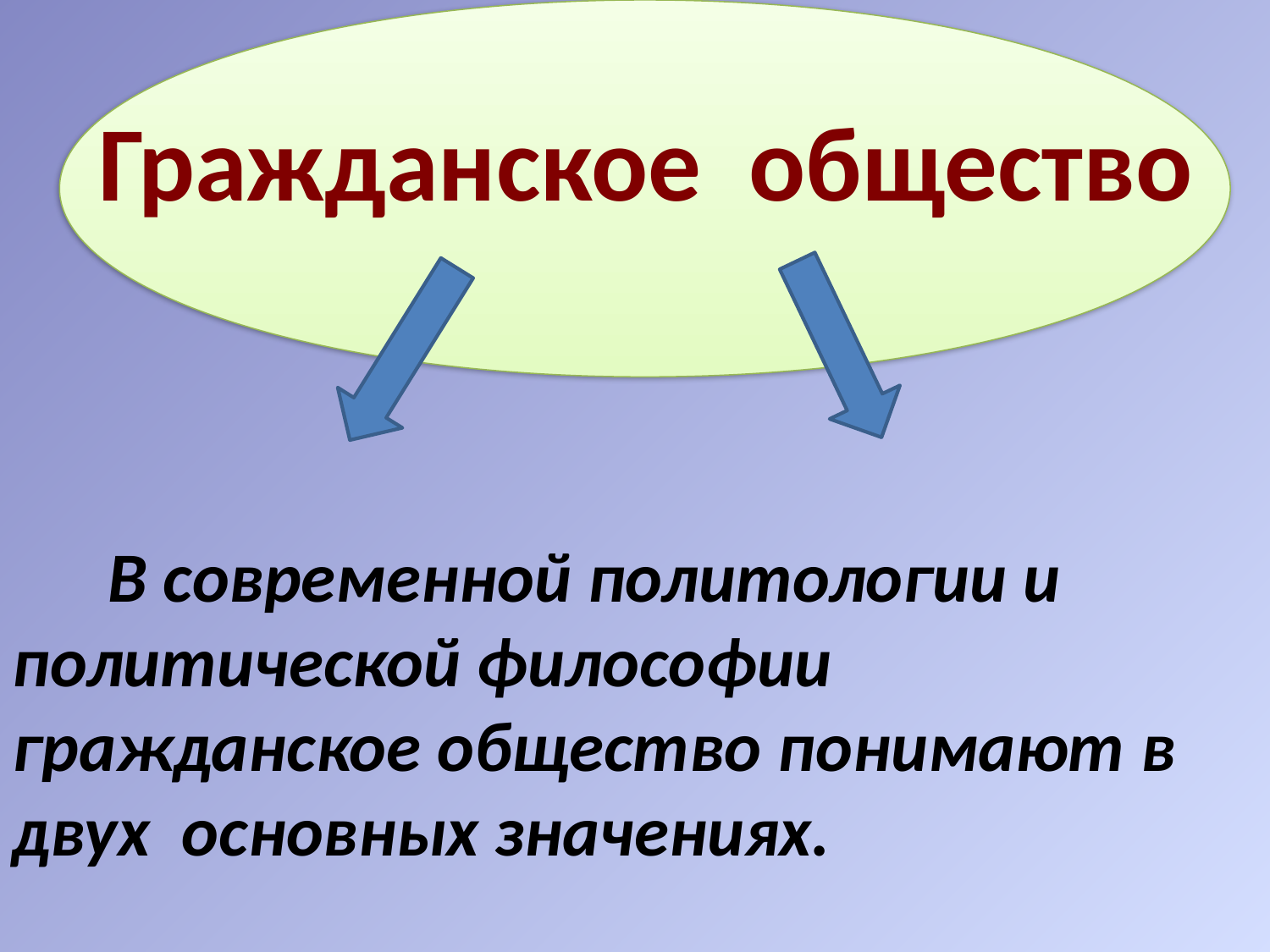

Гражданское  общество

      В современной политологии и  политической философии гражданское общество понимают в двух  основных значениях.